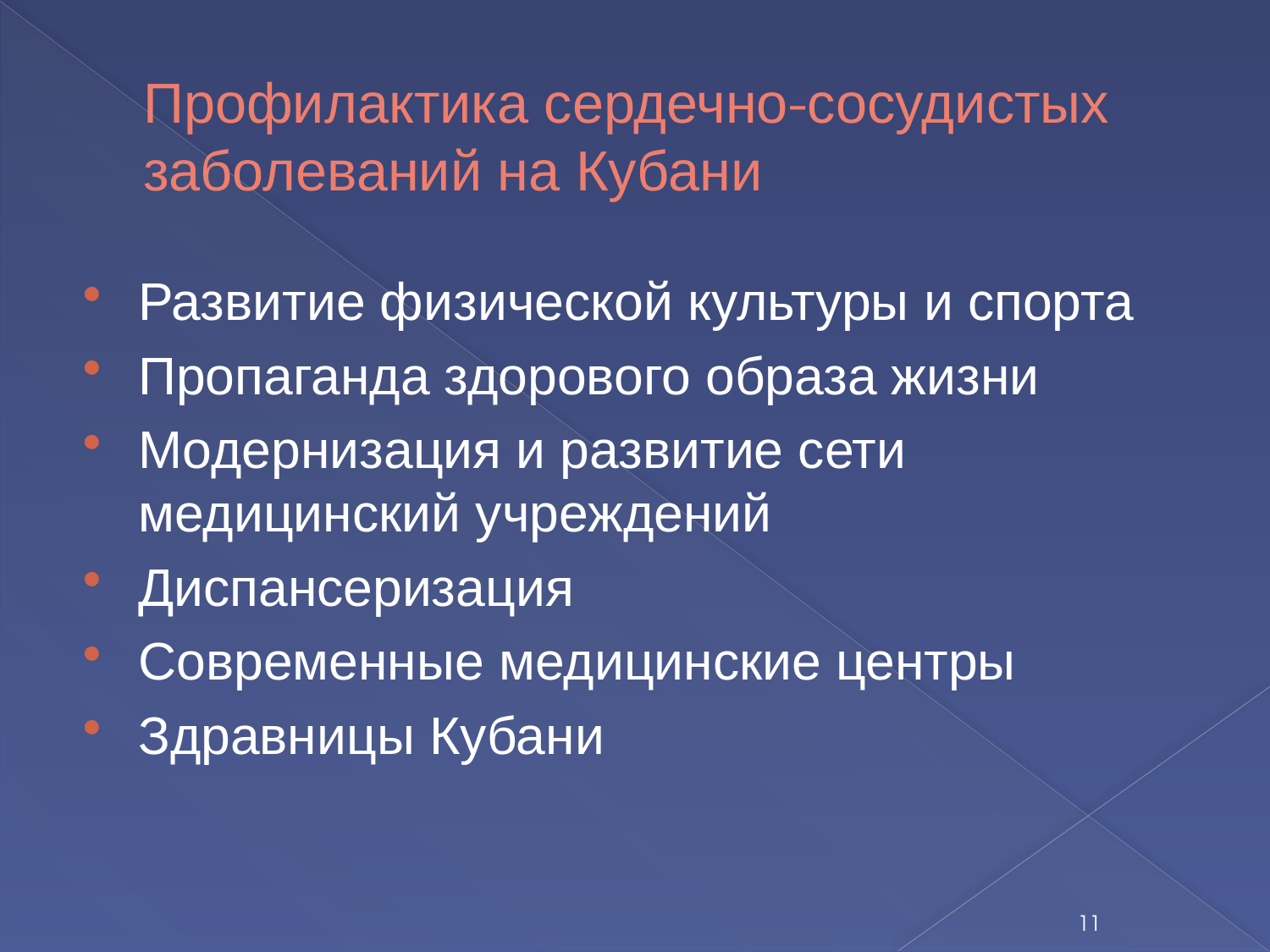

# Профилактика сердечно-сосудистых заболеваний на Кубани
Развитие физической культуры и спорта
Пропаганда здорового образа жизни
Модернизация и развитие сети медицинский учреждений
Диспансеризация
Современные медицинские центры
Здравницы Кубани
11